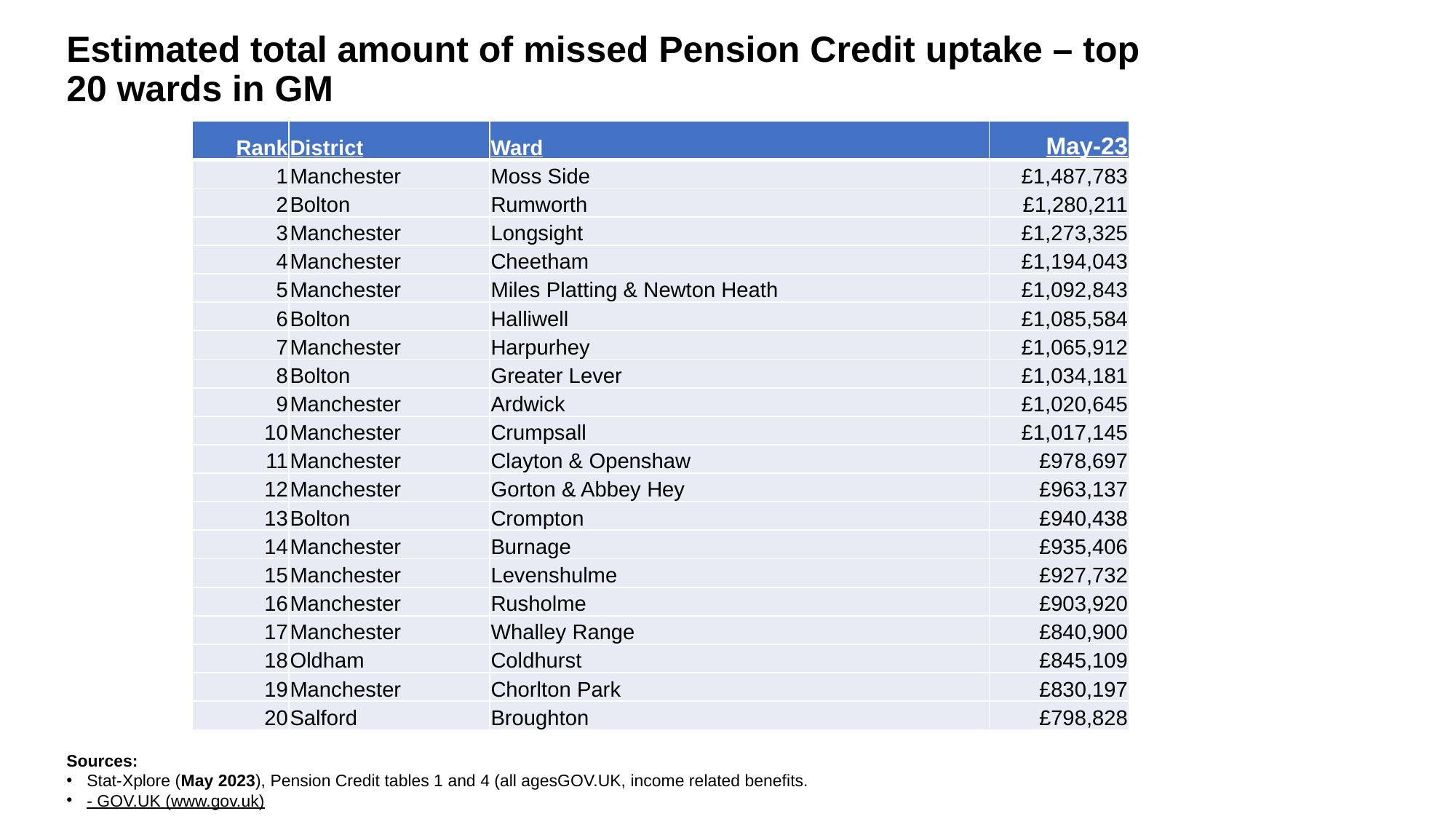

Estimated total amount of missed Pension Credit uptake – top 20 wards in GM
Estimated total amount of missed Pension Credit uptake – top
20 wards in GM
| Rank | District | Ward | May-23 |
| --- | --- | --- | --- |
| 1 | Manchester | Moss Side | £1,487,783 |
| 2 | Bolton | Rumworth | £1,280,211 |
| 3 | Manchester | Longsight | £1,273,325 |
| 4 | Manchester | Cheetham | £1,194,043 |
| 5 | Manchester | Miles Platting & Newton Heath | £1,092,843 |
| 6 | Bolton | Halliwell | £1,085,584 |
| 7 | Manchester | Harpurhey | £1,065,912 |
| 8 | Bolton | Greater Lever | £1,034,181 |
| 9 | Manchester | Ardwick | £1,020,645 |
| 10 | Manchester | Crumpsall | £1,017,145 |
| 11 | Manchester | Clayton & Openshaw | £978,697 |
| 12 | Manchester | Gorton & Abbey Hey | £963,137 |
| 13 | Bolton | Crompton | £940,438 |
| 14 | Manchester | Burnage | £935,406 |
| 15 | Manchester | Levenshulme | £927,732 |
| 16 | Manchester | Rusholme | £903,920 |
| 17 | Manchester | Whalley Range | £840,900 |
| 18 | Oldham | Coldhurst | £845,109 |
| 19 | Manchester | Chorlton Park | £830,197 |
| 20 | Salford | Broughton | £798,828 |
Sources:
Stat-Xplore (May 2023), Pension Credit tables 1 and 4 (all agesGOV.UK, income related benefits.
- GOV.UK (www.gov.uk)